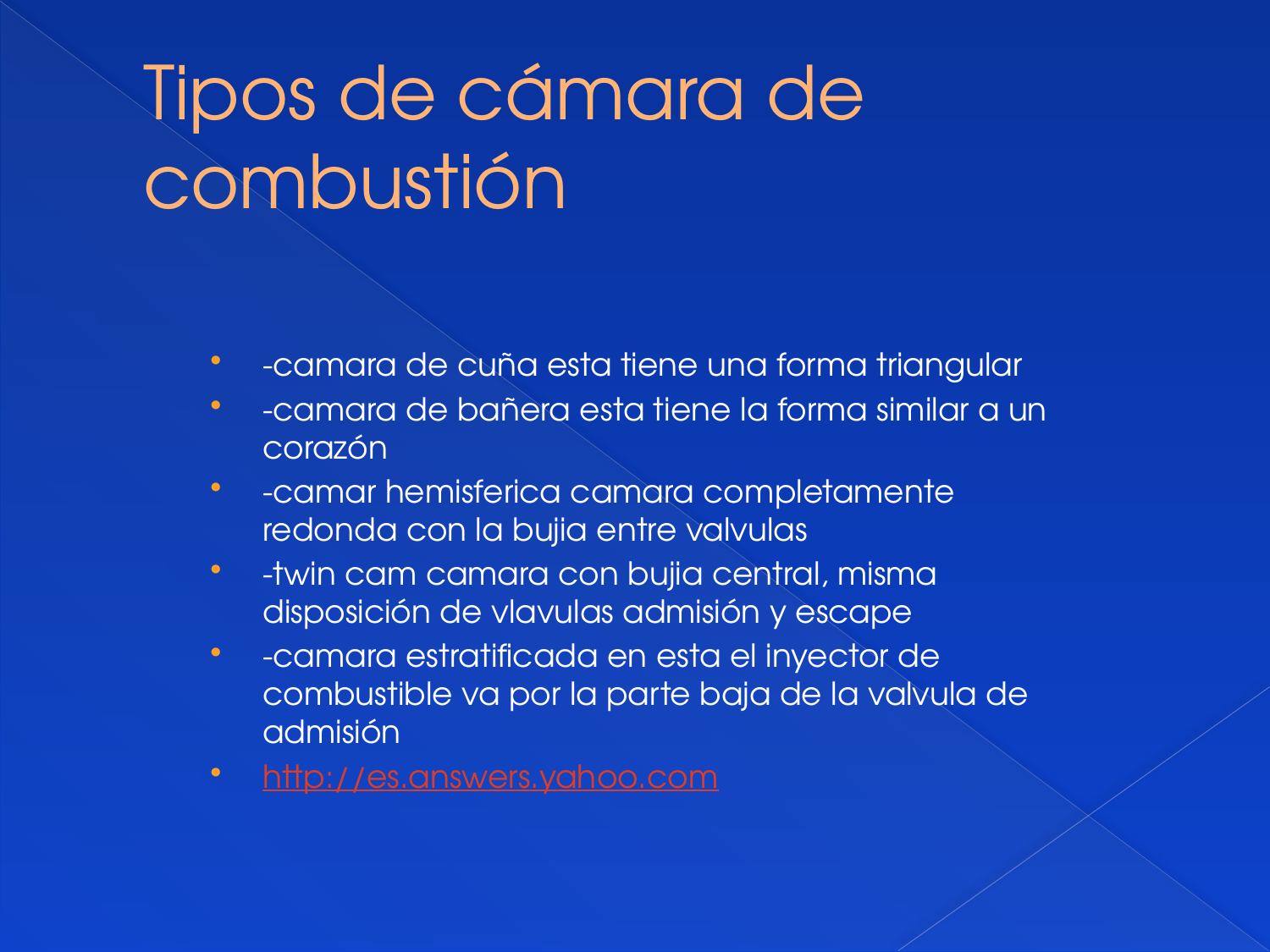

# Tipos de cámara de combustión
-camara de cuña esta tiene una forma triangular
-camara de bañera esta tiene la forma similar a un corazón
-camar hemisferica camara completamente redonda con la bujia entre valvulas
-twin cam camara con bujia central, misma disposición de vlavulas admisión y escape
-camara estratificada en esta el inyector de combustible va por la parte baja de la valvula de admisión
http://es.answers.yahoo.com